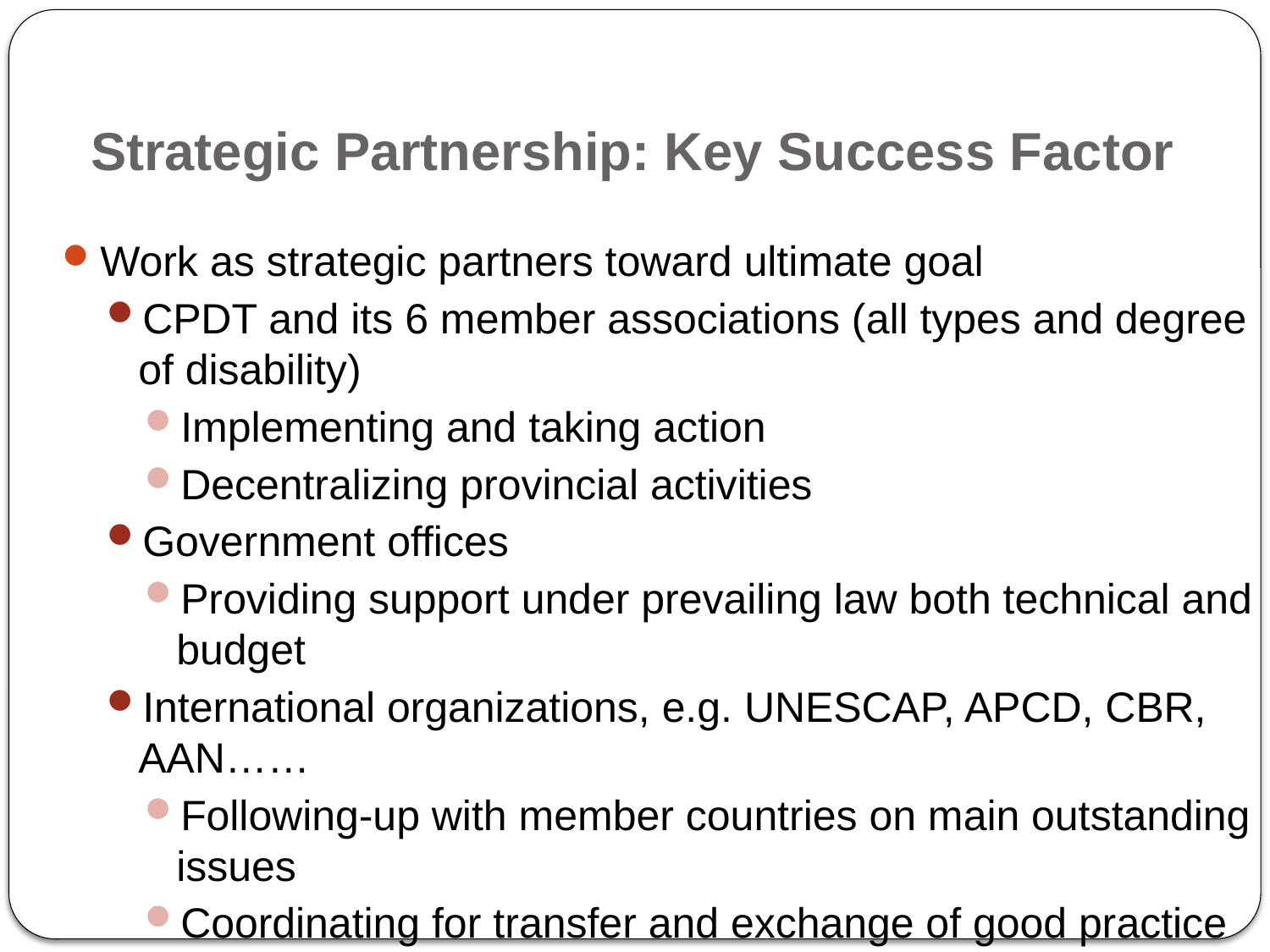

# Strategic Partnership: Key Success Factor
Work as strategic partners toward ultimate goal
CPDT and its 6 member associations (all types and degree of disability)
Implementing and taking action
Decentralizing provincial activities
Government offices
Providing support under prevailing law both technical and budget
International organizations, e.g. UNESCAP, APCD, CBR, AAN……
Following-up with member countries on main outstanding issues
Coordinating for transfer and exchange of good practice and experiences
Technical and financial support